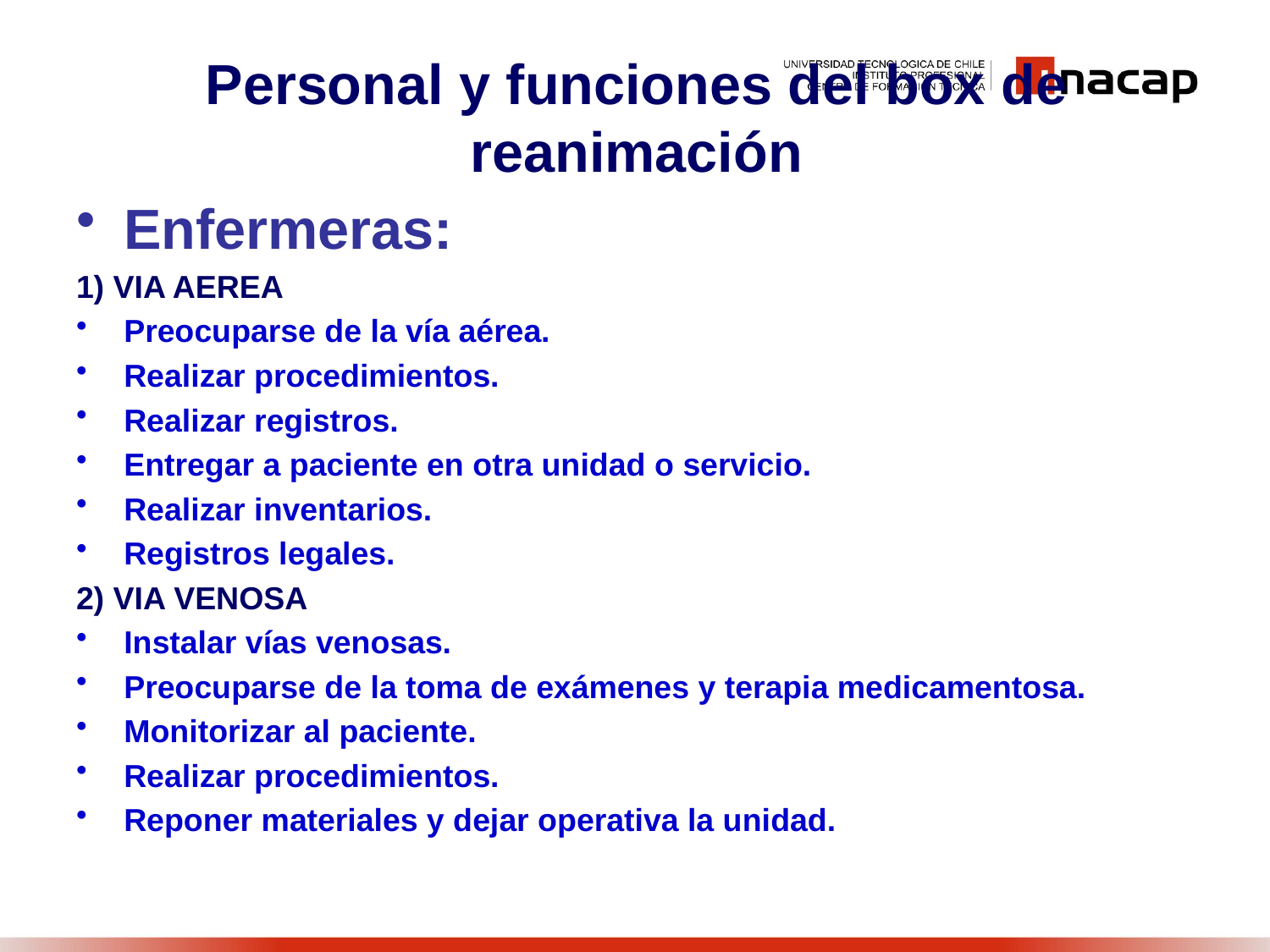

# Personal y funciones del box de reanimación
Enfermeras:
1) VIA AEREA
Preocuparse de la vía aérea.
Realizar procedimientos.
Realizar registros.
Entregar a paciente en otra unidad o servicio.
Realizar inventarios.
Registros legales.
2) VIA VENOSA
Instalar vías venosas.
Preocuparse de la toma de exámenes y terapia medicamentosa.
Monitorizar al paciente.
Realizar procedimientos.
Reponer materiales y dejar operativa la unidad.